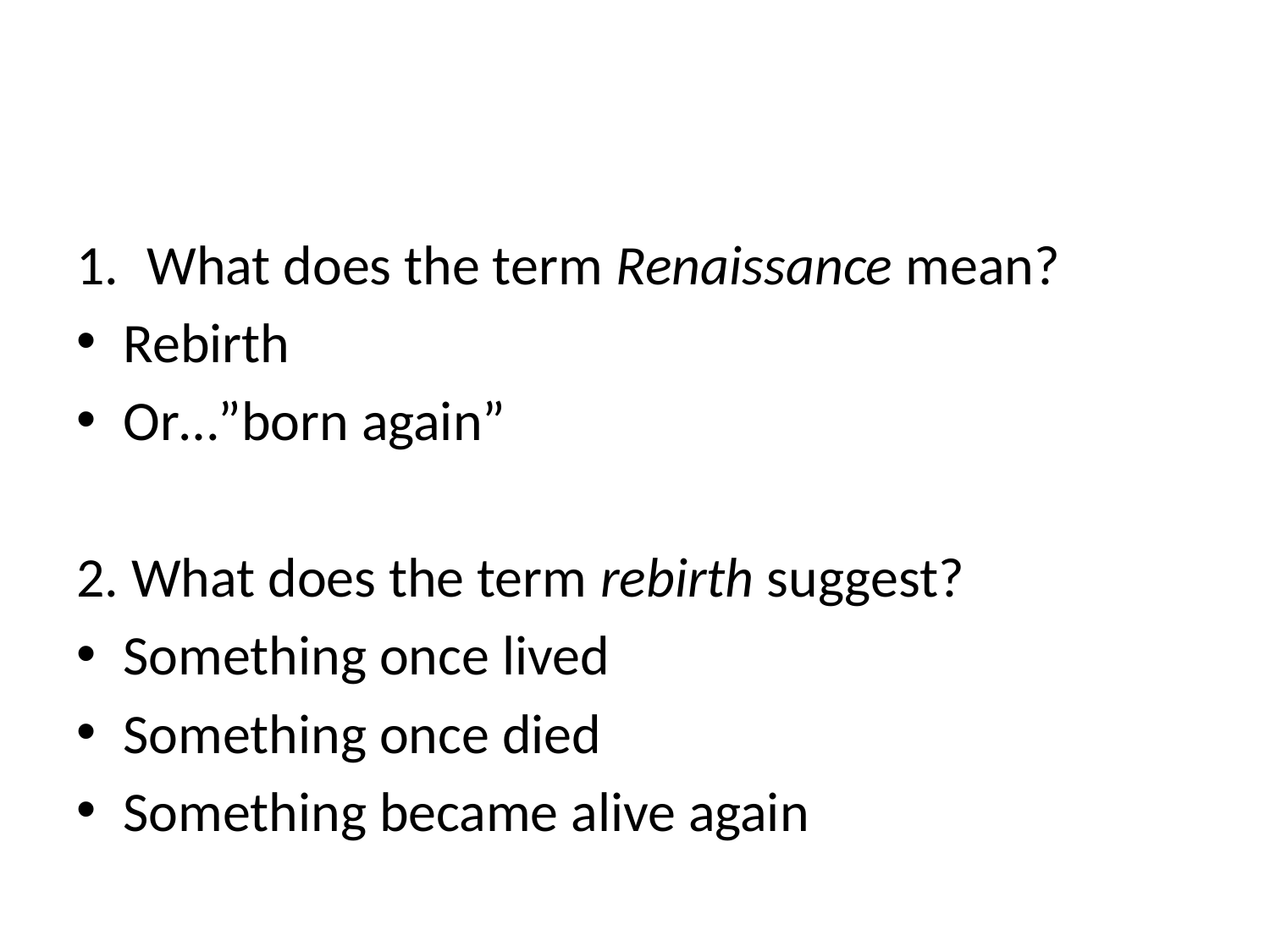

#
What does the term Renaissance mean?
Rebirth
Or…”born again”

2. What does the term rebirth suggest?
Something once lived
Something once died
Something became alive again